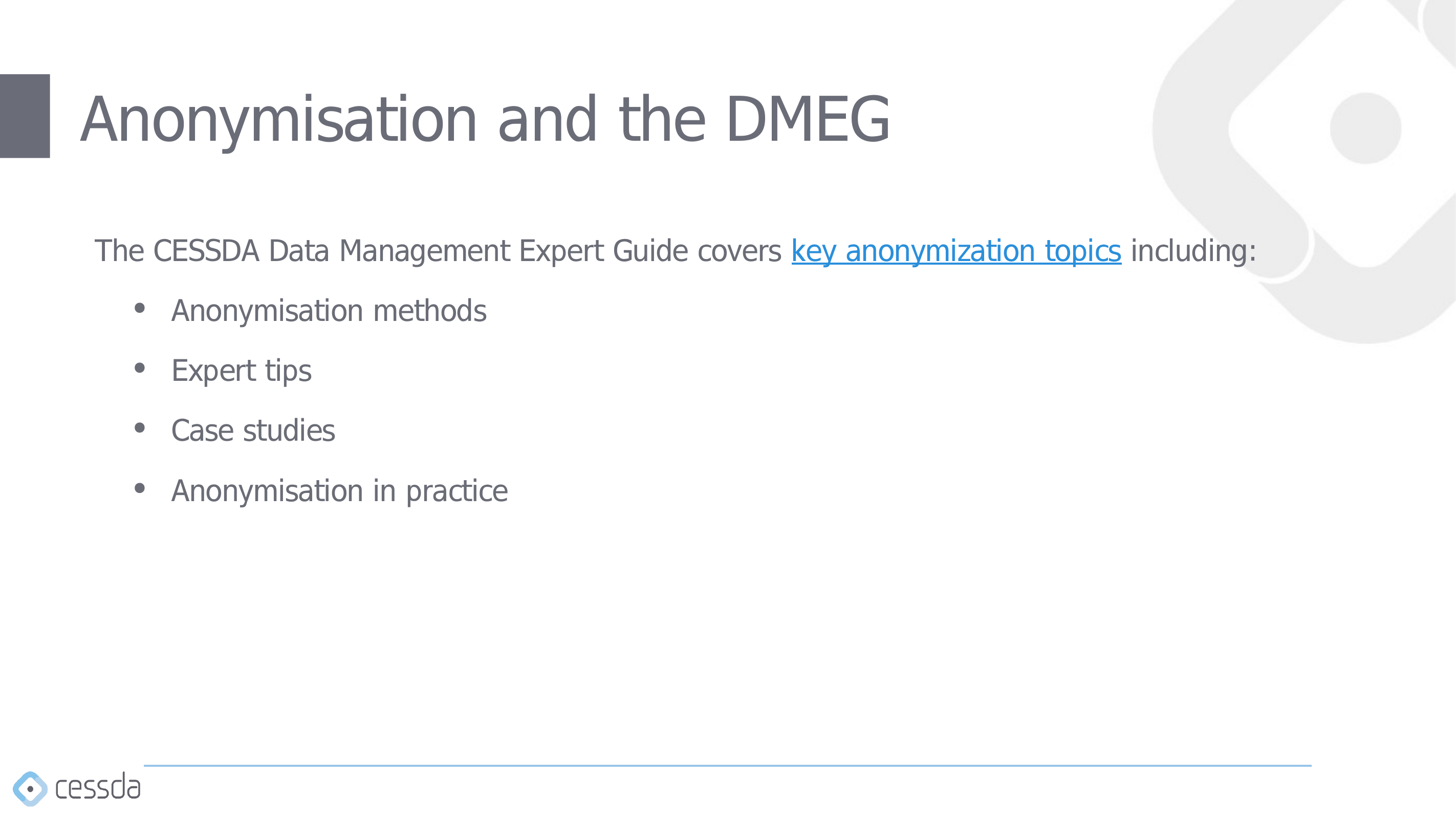

# Anonymisation and the DMEG
The CESSDA Data Management Expert Guide covers key anonymization topics including:
Anonymisation methods
Expert tips
Case studies
Anonymisation in practice